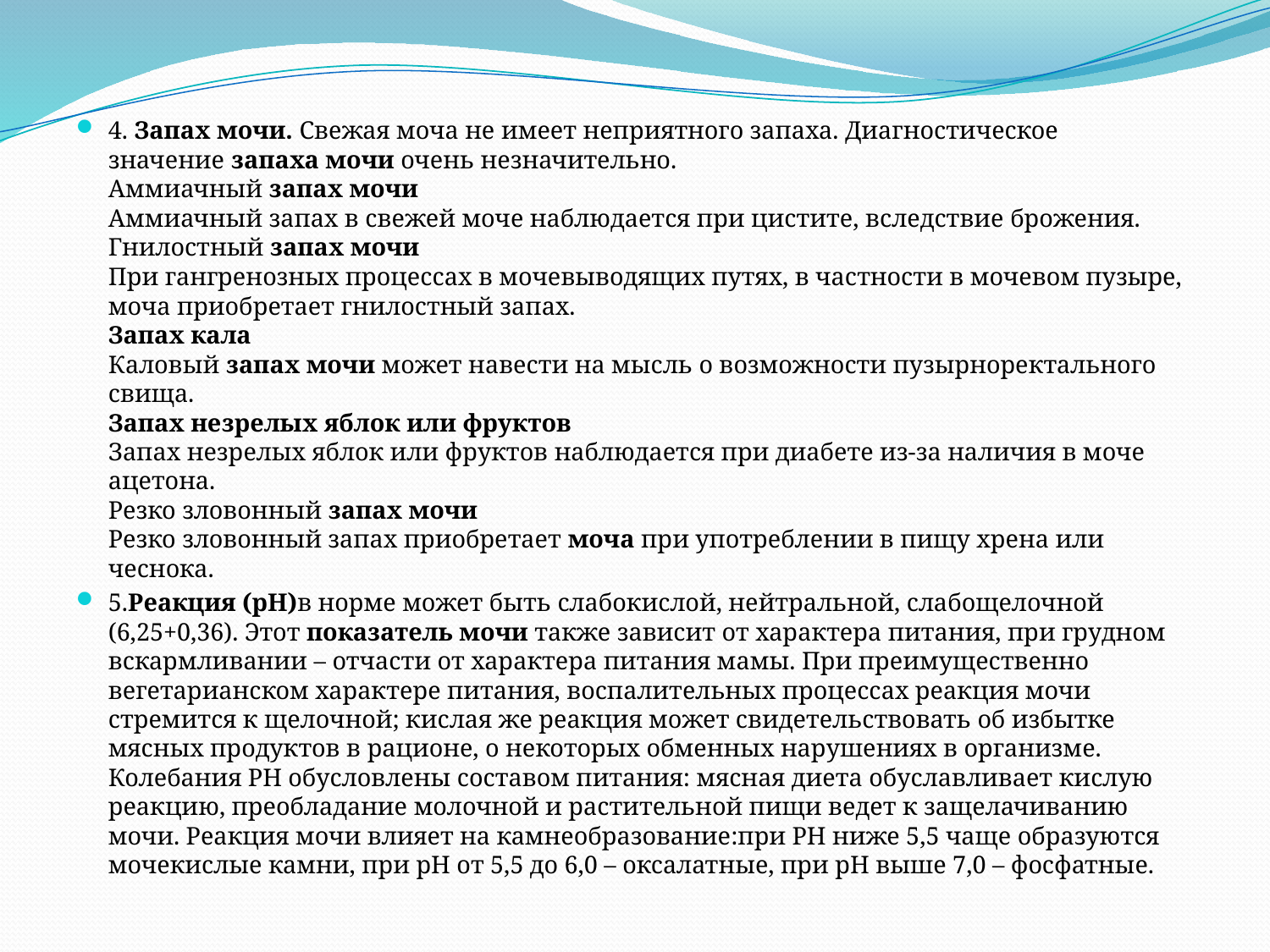

#
4. Запах мочи. Свежая моча не имеет неприятного запаха. Диагностическое значение запаха мочи очень незначительно.
Аммиачный запах мочи
Аммиачный запах в свежей моче наблюдается при цистите, вследствие брожения.
Гнилостный запах мочи
При гангренозных процессах в мочевыводящих путях, в частности в мочевом пузыре, моча приобретает гнилостный запах.
Запах кала
Каловый запах мочи может навести на мысль о возможности пузырноректального свища.
Запах незрелых яблок или фруктов
Запах незрелых яблок или фруктов наблюдается при диабете из-за наличия в моче ацетона.
Резко зловонный запах мочи
Резко зловонный запах приобретает моча при употреблении в пищу хрена или чеснока.
5.Реакция (pH)в норме может быть слабокислой, нейтральной, слабощелочной (6,25+0,36). Этот показатель мочи также зависит от характера питания, при грудном вскармливании – отчасти от характера питания мамы. При преимущественно вегетарианском характере питания, воспалительных процессах реакция мочи стремится к щелочной; кислая же реакция может свидетельствовать об избытке мясных продуктов в рационе, о некоторых обменных нарушениях в организме.
Колебания PН обусловлены составом питания: мясная диета обуславливает кислую реакцию, преобладание молочной и растительной пищи ведет к защелачиванию мочи. Реакция мочи влияет на камнеобразование:при PН ниже 5,5 чаще образуются мочекислые камни, при рН от 5,5 до 6,0 – оксалатные, при рН выше 7,0 – фосфатные.